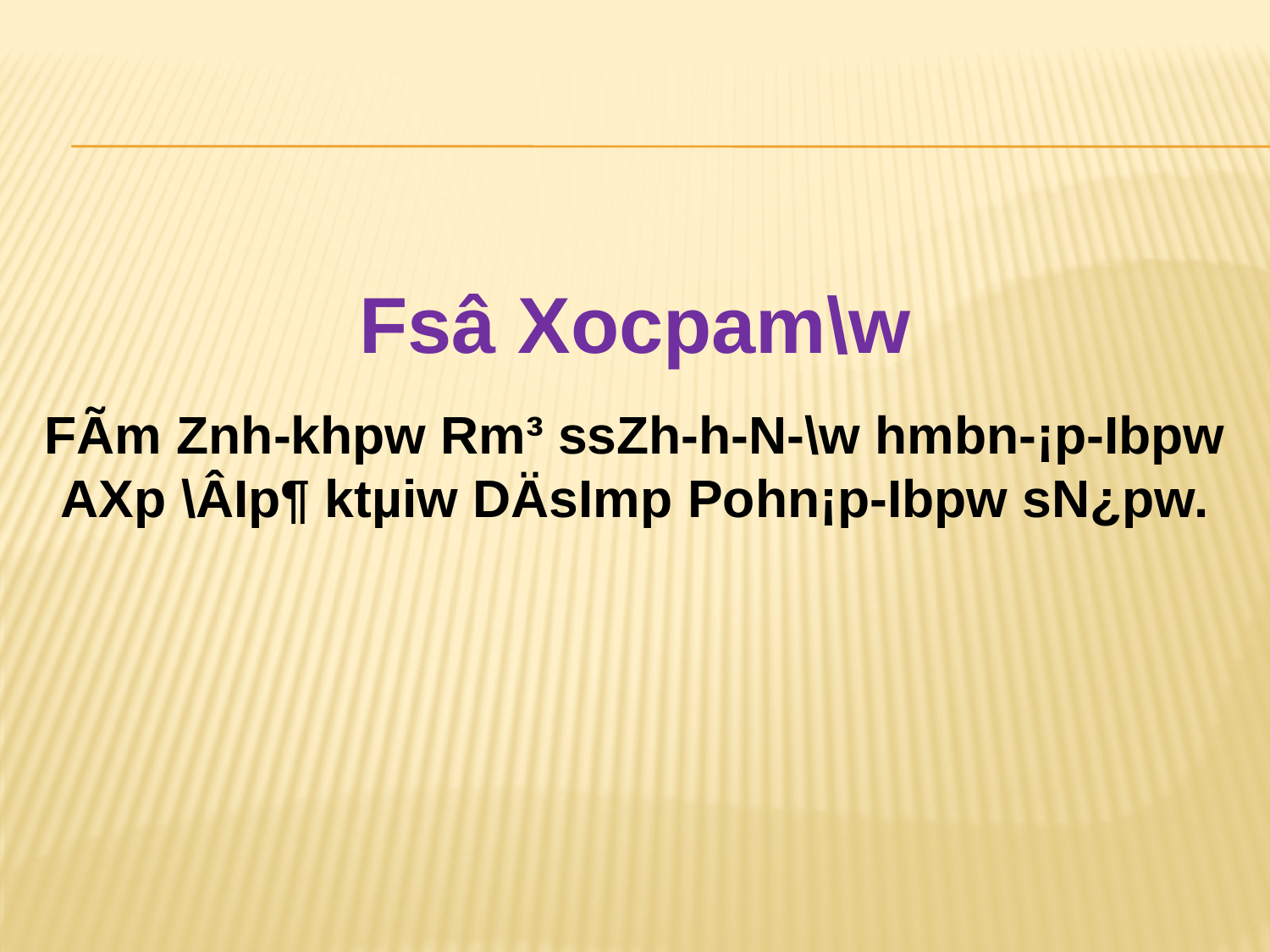

Fsâ Xocpam\w

FÃm Znh-khpw Rm³ ssZh-h-N-\w hmbn-¡p-Ibpw AXp \ÂIp¶ ktµiw DÄsIm­p Pohn¡p-Ibpw sN¿pw.